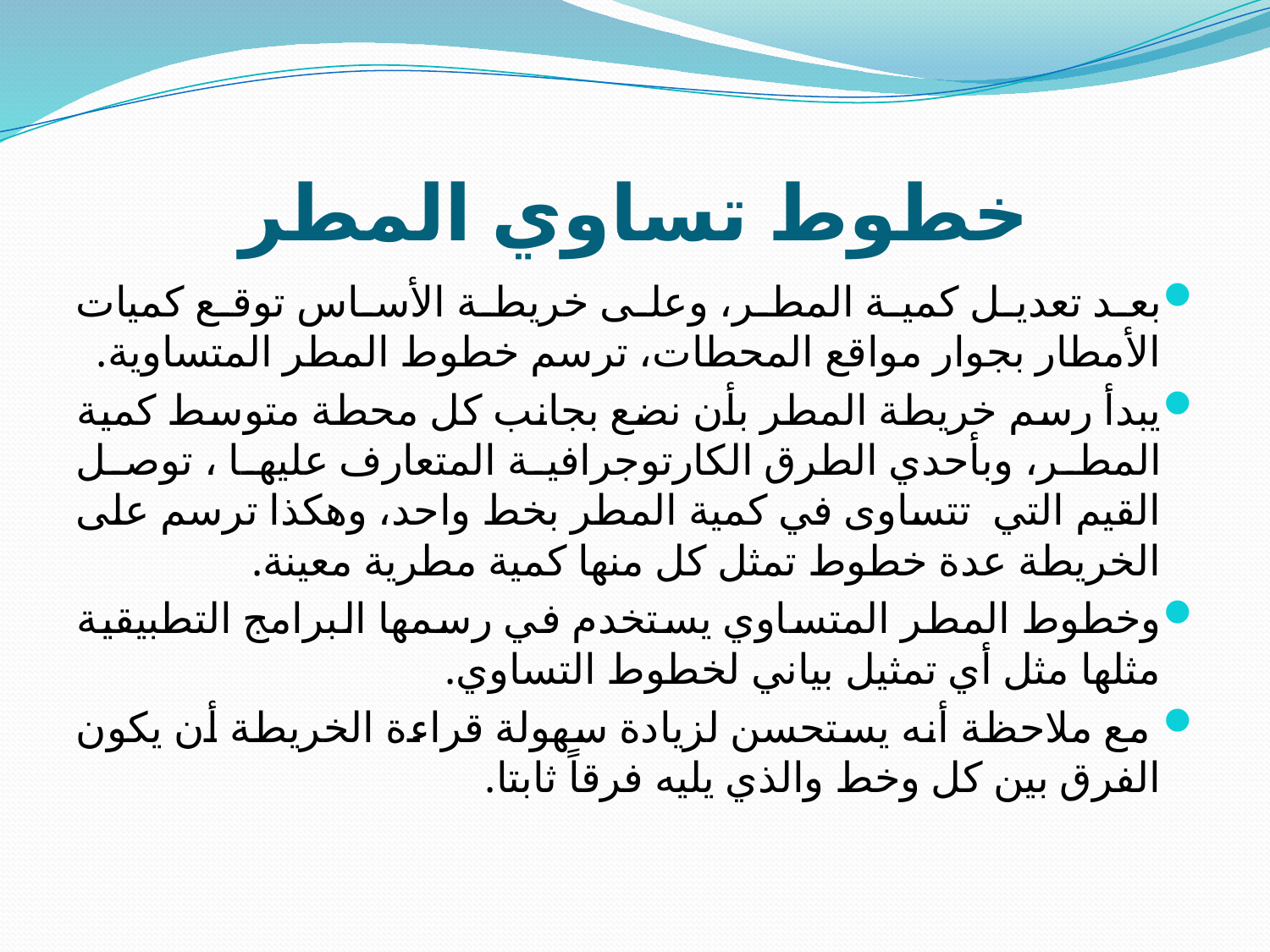

# خطوط تساوي المطر
بعد تعديل كمية المطر، وعلى خريطة الأساس توقع كميات الأمطار بجوار مواقع المحطات، ترسم خطوط المطر المتساوية.
يبدأ رسم خريطة المطر بأن نضع بجانب كل محطة متوسط كمية المطر، وبأحدي الطرق الكارتوجرافية المتعارف عليها ، توصل القيم التي  تتساوى في كمية المطر بخط واحد، وهكذا ترسم على الخريطة عدة خطوط تمثل كل منها كمية مطرية معينة.
وخطوط المطر المتساوي يستخدم في رسمها البرامج التطبيقية مثلها مثل أي تمثيل بياني لخطوط التساوي.
 مع ملاحظة أنه يستحسن لزيادة سهولة قراءة الخريطة أن يكون الفرق بين كل وخط والذي يليه فرقاً ثابتا.